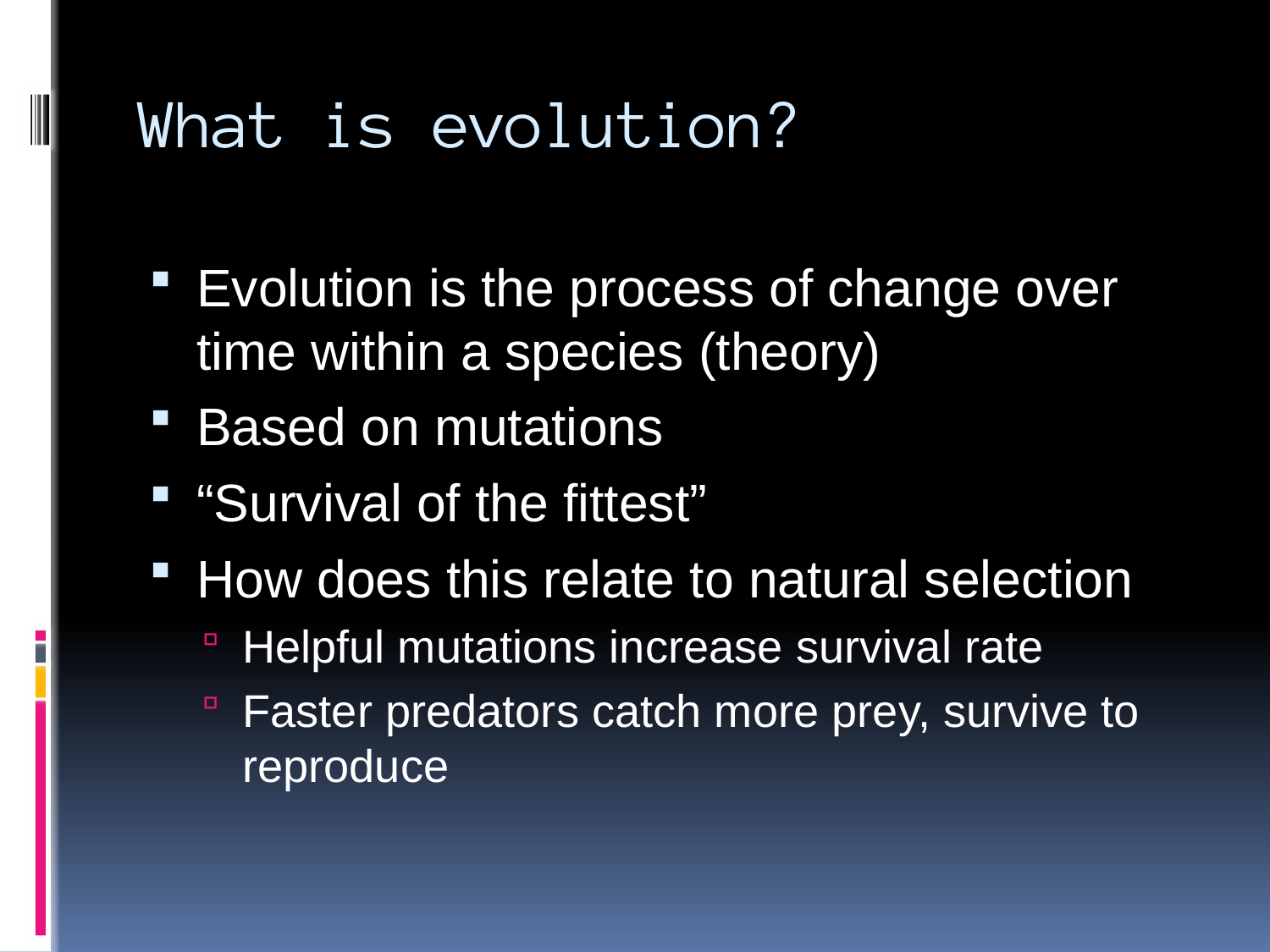

# What is evolution?
Evolution is the process of change over time within a species (theory)
Based on mutations
“Survival of the fittest”
How does this relate to natural selection
Helpful mutations increase survival rate
Faster predators catch more prey, survive to reproduce